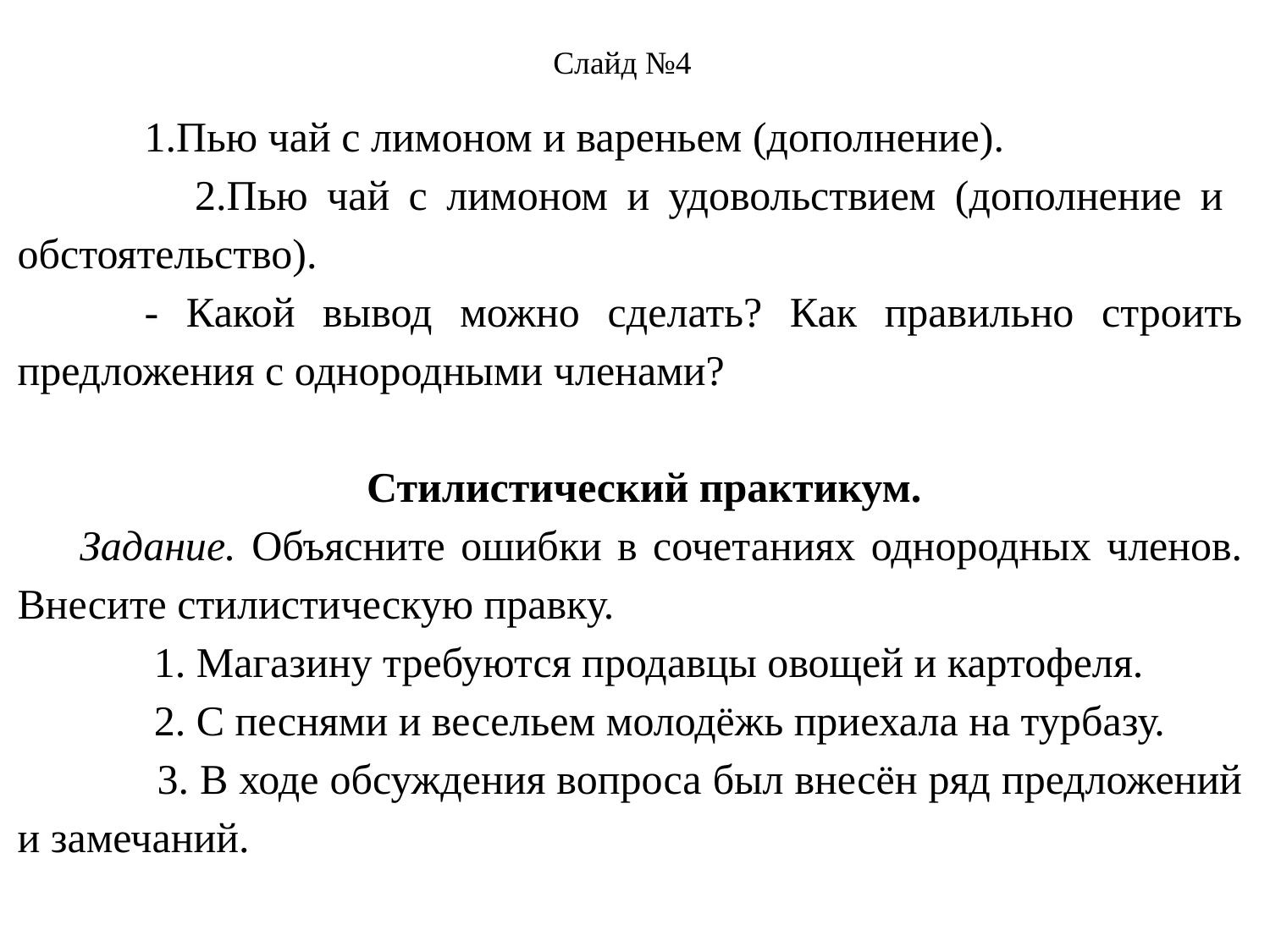

Слайд №4
	1.Пью чай с лимоном и вареньем (дополнение).
      	2.Пью чай с лимоном и удовольствием (дополнение и  обстоятельство).
	- Какой вывод можно сделать? Как правильно строить предложения с однородными членами?

                                 Стилистический практикум.
Задание. Объясните ошибки в сочетаниях однородных членов. Внесите стилистическую правку.
       1. Магазину требуются продавцы овощей и картофеля.
       2. С песнями и весельем молодёжь приехала на турбазу.
       3. В ходе обсуждения вопроса был внесён ряд предложений и замечаний.